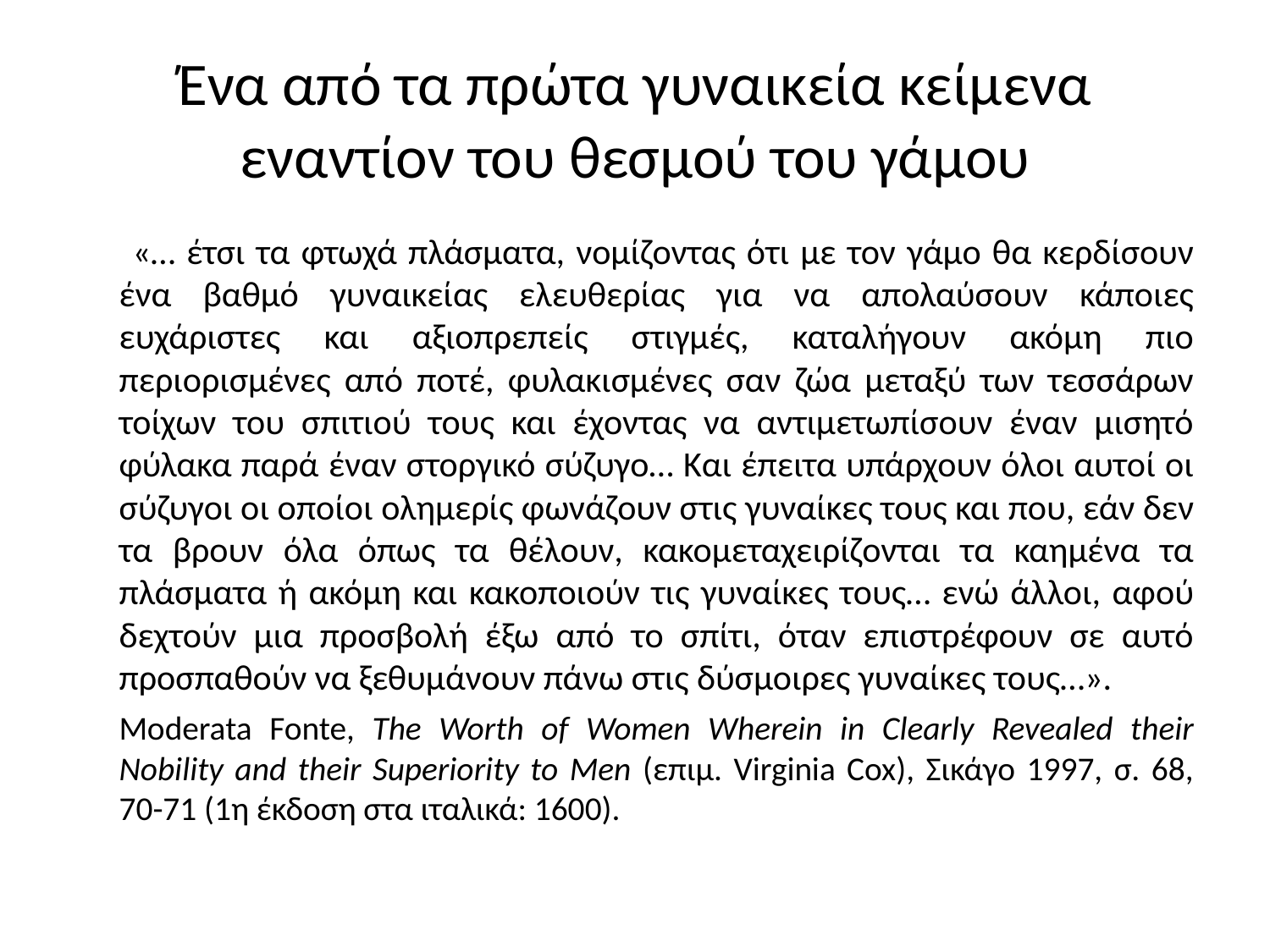

# Ένα από τα πρώτα γυναικεία κείμενα εναντίον του θεσμού του γάμου
     «… έτσι τα φτωχά πλάσματα, νομίζοντας ότι με τον γάμο θα κερδίσουν ένα βαθμό γυναικείας ελευθερίας για να απολαύσουν κάποιες ευχάριστες και αξιοπρεπείς στιγμές, καταλήγουν ακόμη πιο περιορισμένες από ποτέ, φυλακισμένες σαν ζώα μεταξύ των τεσσάρων τοίχων του σπιτιού τους και έχοντας να αντιμετωπίσουν έναν μισητό φύλακα παρά έναν στοργικό σύζυγο… Και έπειτα υπάρχουν όλοι αυτοί οι σύζυγοι οι οποίοι ολημερίς φωνάζουν στις γυναίκες τους και που, εάν δεν τα βρουν όλα όπως τα θέλουν, κακομεταχειρίζονται τα καημένα τα πλάσματα ή ακόμη και κακοποιούν τις γυναίκες τους… ενώ άλλοι, αφoύ δεχτούν μια προσβολή έξω από το σπίτι, όταν επιστρέφουν σε αυτό προσπαθούν να ξεθυμάνουν πάνω στις δύσμοιρες γυναίκες τους…».
	Moderata Fonte, The Worth of Women Wherein in Clearly Revealed their Nobility and their Superiority to Men (επιμ. Virginia Cox), Σικάγο 1997, σ. 68, 70-71 (1η έκδοση στα ιταλικά: 1600).